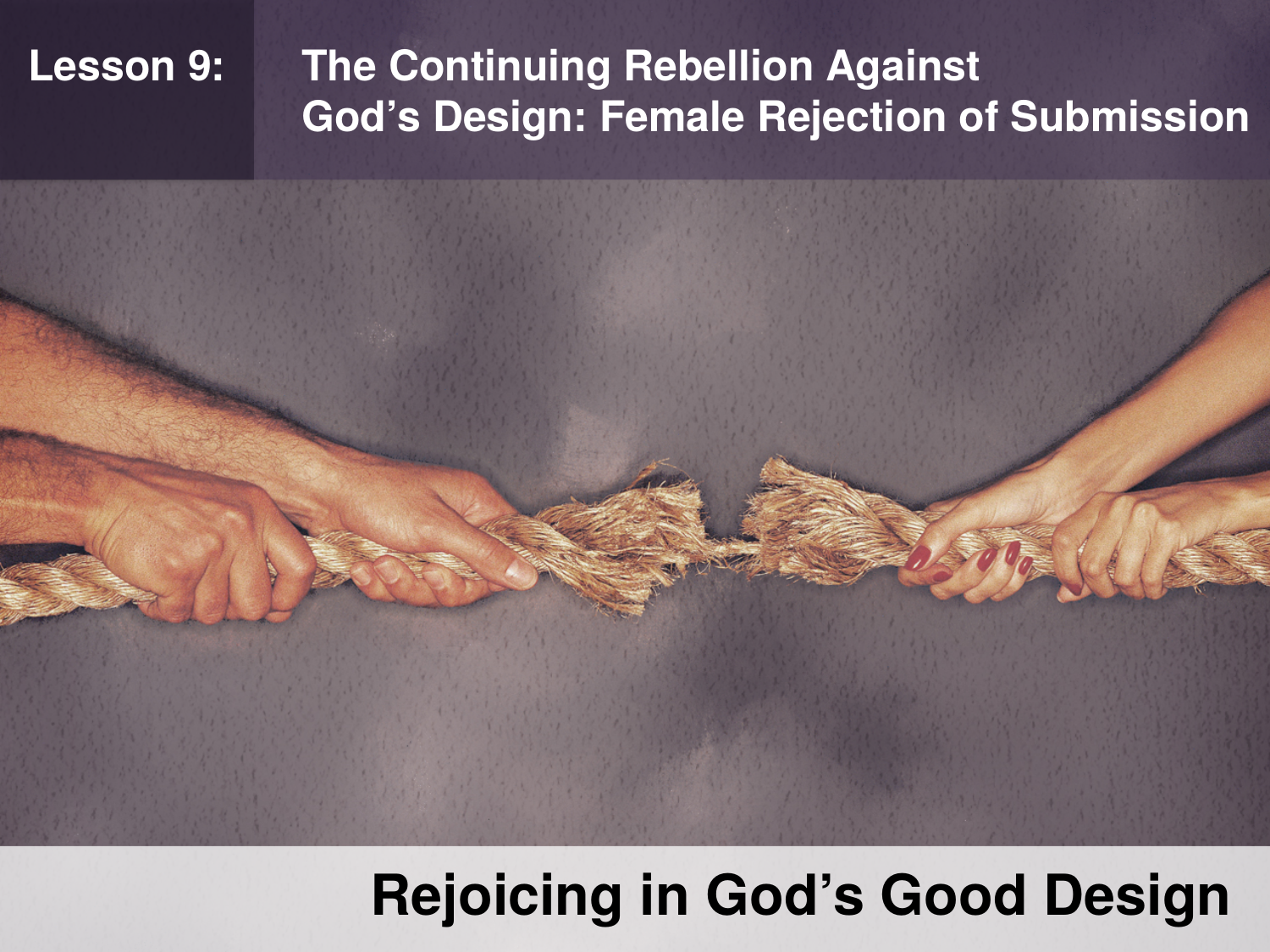

Lesson 9:  	The Continuing Rebellion Against
	God’s Design: Female Rejection of Submission
Rejoicing in God’s Good Design